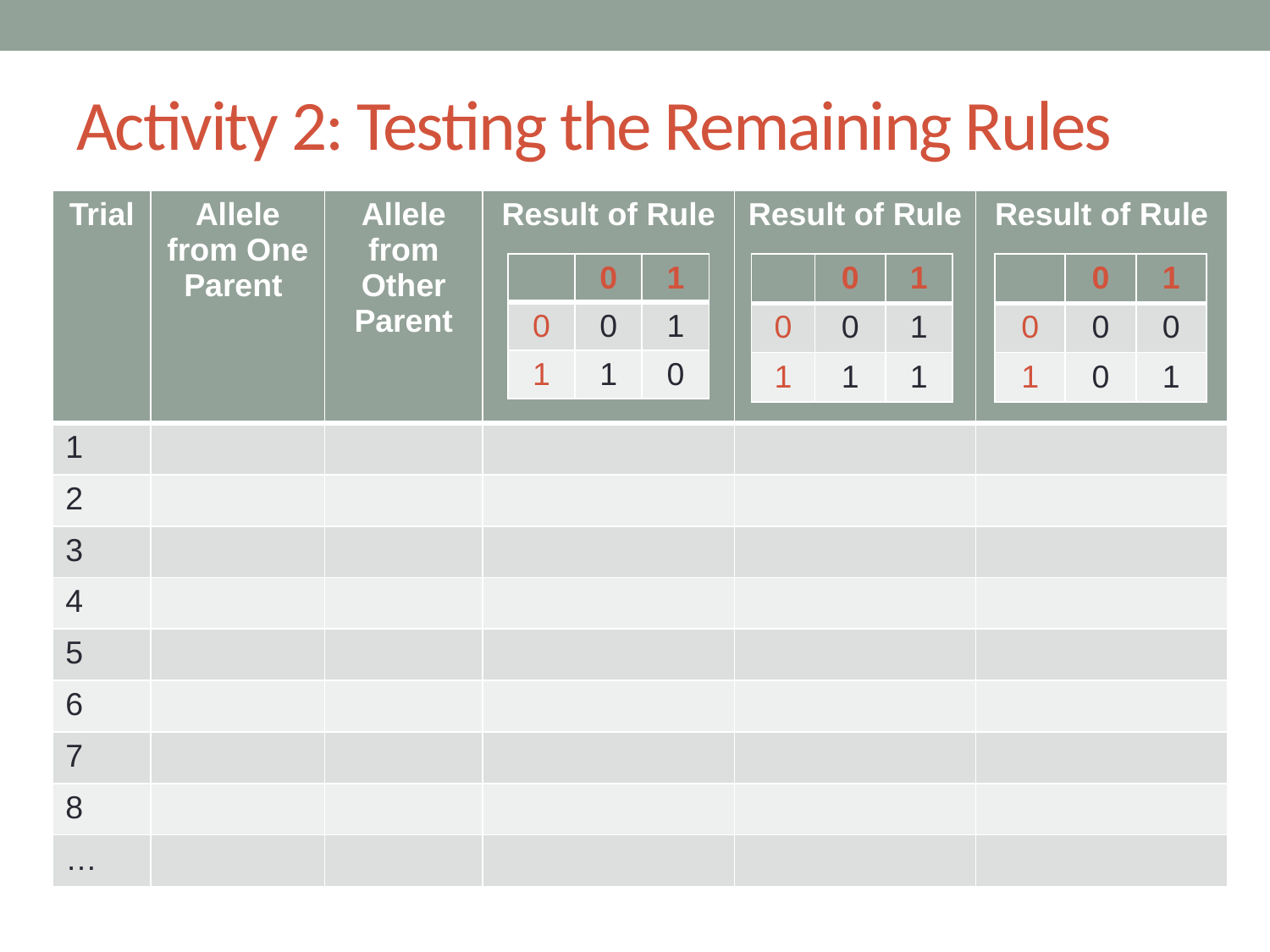

# Activity 2: Testing the Remaining Rules
| Trial | Allele from One Parent | Allele from Other Parent | Result of Rule | Result of Rule | Result of Rule |
| --- | --- | --- | --- | --- | --- |
| 1 |  |  |  |  |  |
| 2 |  |  |  |  |  |
| 3 |  |  |  |  |  |
| 4 |  |  |  |  |  |
| 5 |  |  |  |  |  |
| 6 |  |  |  |  |  |
| 7 |  |  |  |  |  |
| 8 |  |  |  |  |  |
| … |  |  |  |  |  |
|  | 0 | 1 |
| --- | --- | --- |
| 0 | 0 | 1 |
| 1 | 1 | 0 |
|  | 0 | 1 |
| --- | --- | --- |
| 0 | 0 | 1 |
| 1 | 1 | 1 |
|  | 0 | 1 |
| --- | --- | --- |
| 0 | 0 | 0 |
| 1 | 0 | 1 |